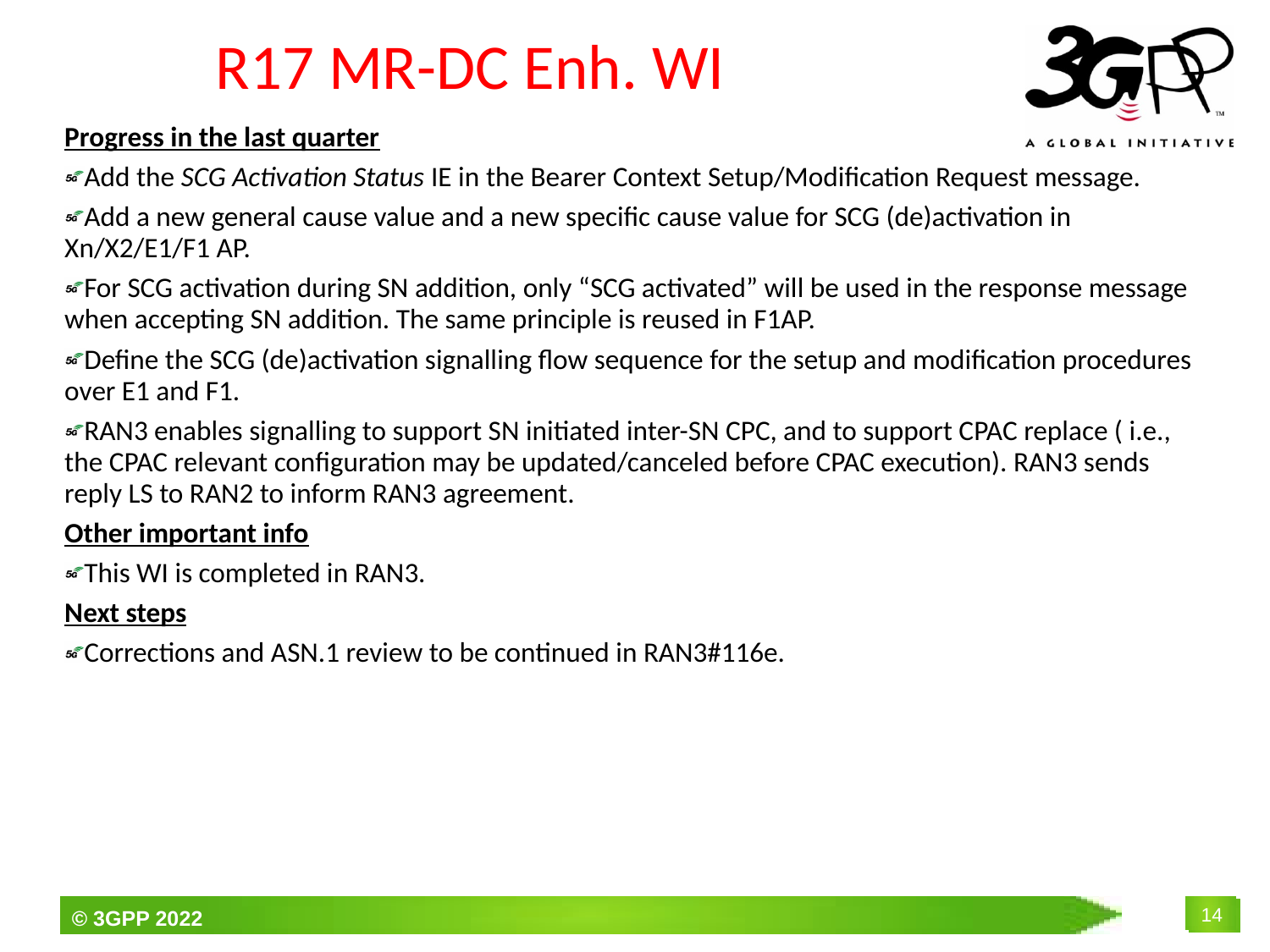

# R17 MR-DC Enh. WI
Progress in the last quarter
Add the SCG Activation Status IE in the Bearer Context Setup/Modification Request message.
Add a new general cause value and a new specific cause value for SCG (de)activation in Xn/X2/E1/F1 AP.
For SCG activation during SN addition, only “SCG activated” will be used in the response message when accepting SN addition. The same principle is reused in F1AP.
Define the SCG (de)activation signalling flow sequence for the setup and modification procedures over E1 and F1.
RAN3 enables signalling to support SN initiated inter-SN CPC, and to support CPAC replace ( i.e., the CPAC relevant configuration may be updated/canceled before CPAC execution). RAN3 sends reply LS to RAN2 to inform RAN3 agreement.
Other important info
This WI is completed in RAN3.
Next steps
Corrections and ASN.1 review to be continued in RAN3#116e.

14